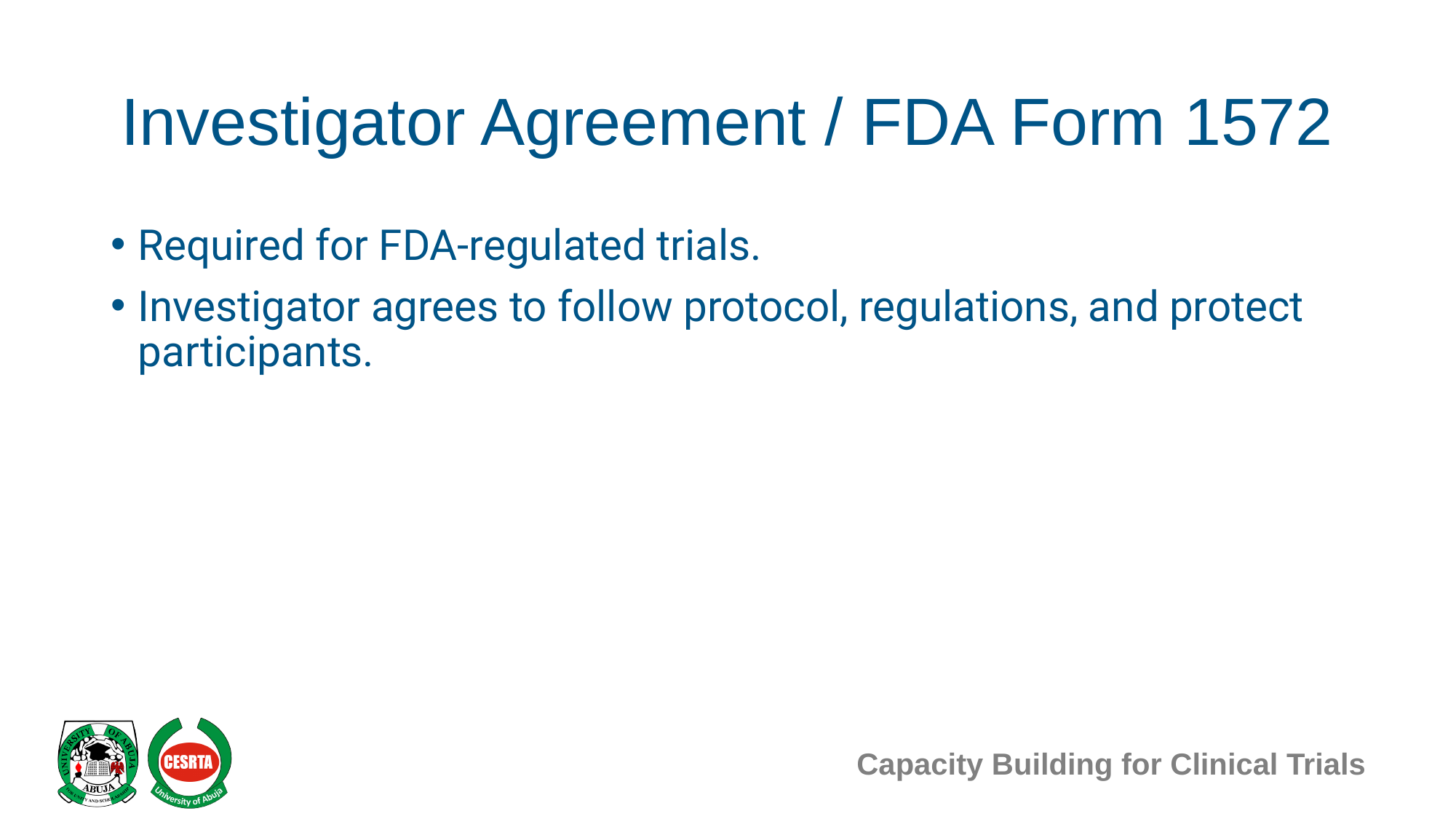

# Investigator Agreement / FDA Form 1572
Required for FDA-regulated trials.
Investigator agrees to follow protocol, regulations, and protect participants.